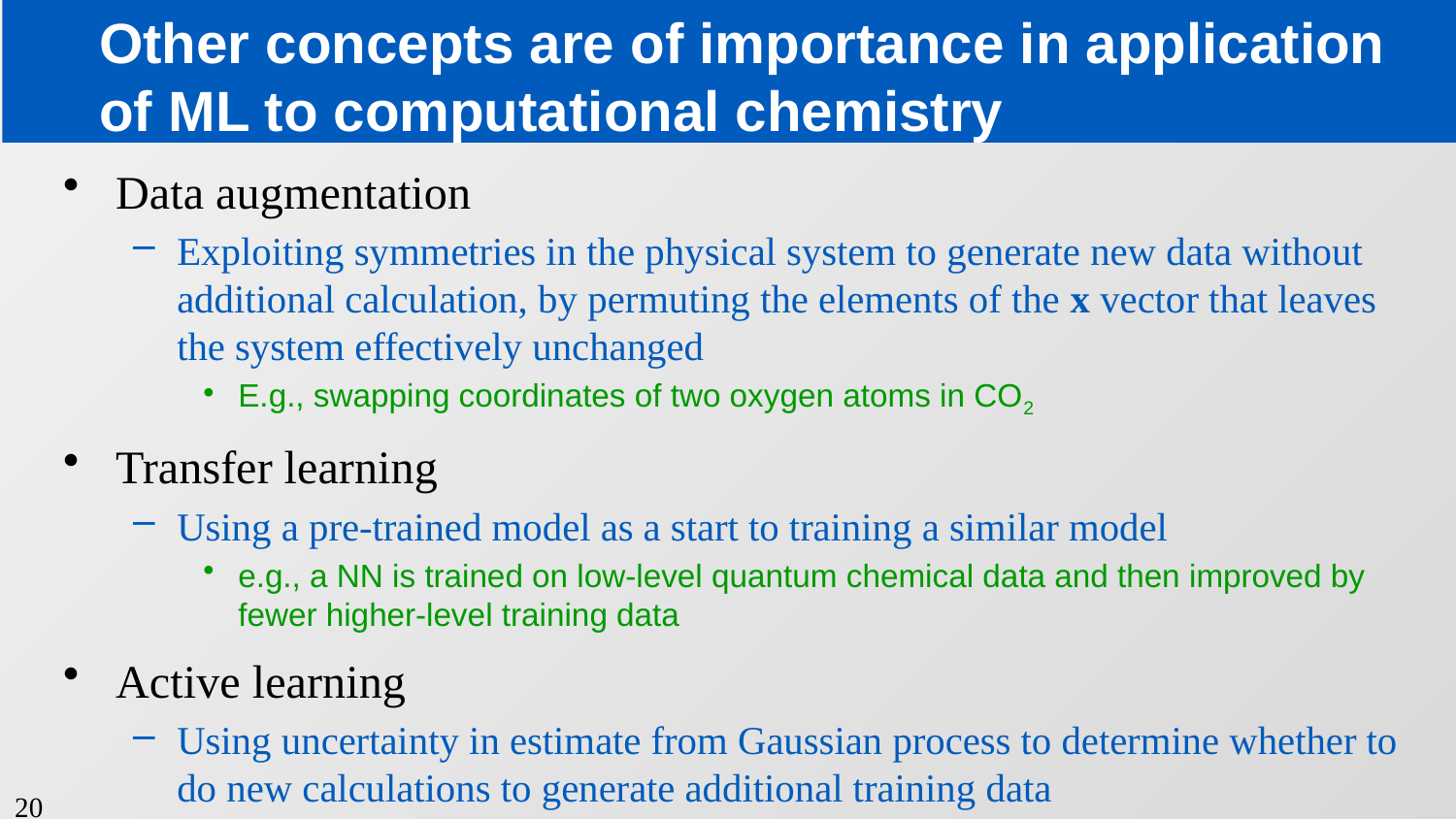

# Other concepts are of importance in application of ML to computational chemistry
Data augmentation
Exploiting symmetries in the physical system to generate new data without additional calculation, by permuting the elements of the x vector that leaves the system effectively unchanged
E.g., swapping coordinates of two oxygen atoms in CO2
Transfer learning
Using a pre-trained model as a start to training a similar model
e.g., a NN is trained on low-level quantum chemical data and then improved by fewer higher-level training data
Active learning
Using uncertainty in estimate from Gaussian process to determine whether to do new calculations to generate additional training data

20